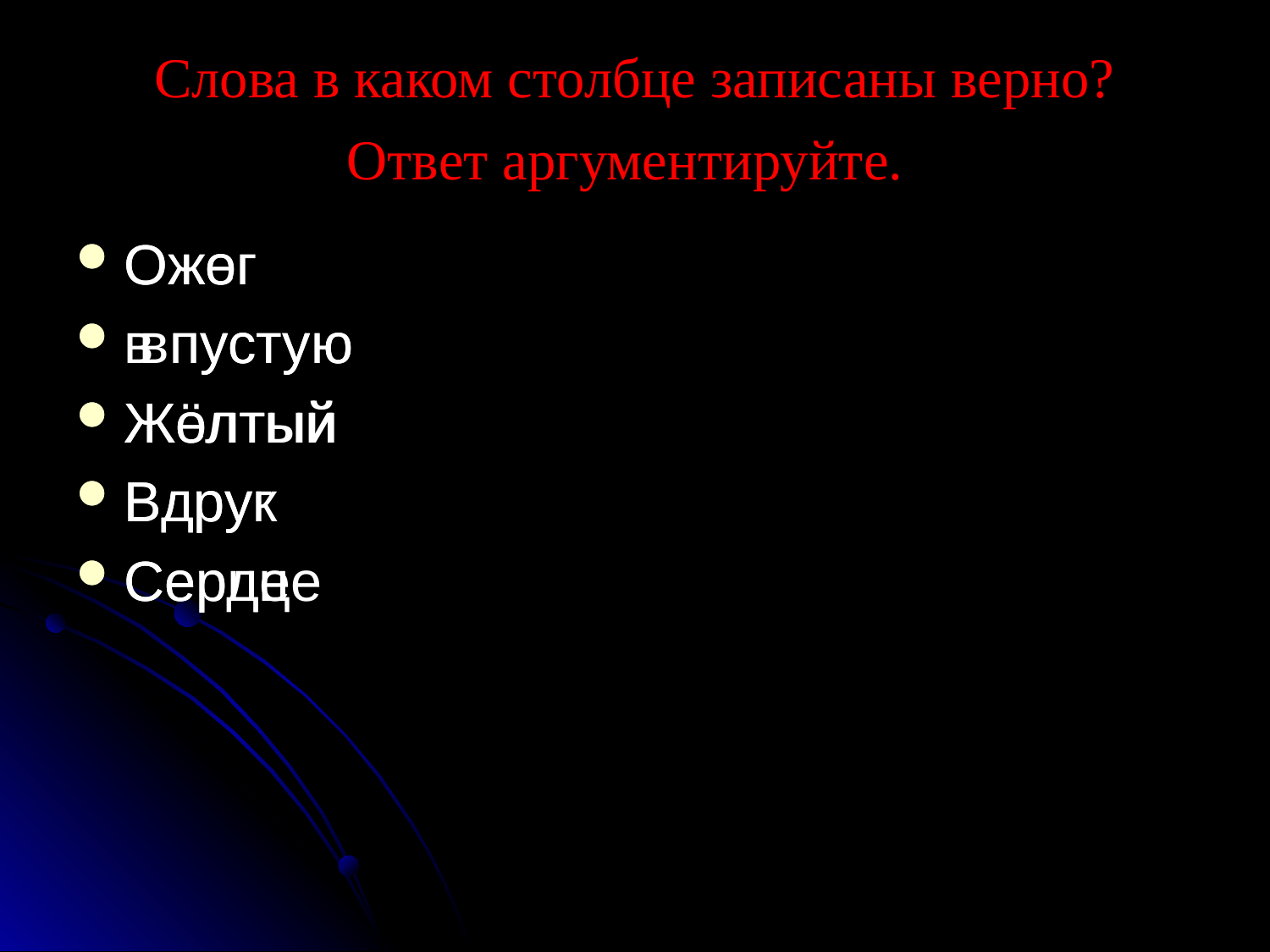

# Слова в каком столбце записаны верно? Ответ аргументируйте.
Ожег
 впустую
Жолтый
Вдрук
Серце

Ожог
в пустую
Жёлтый
Вдруг
Сердце